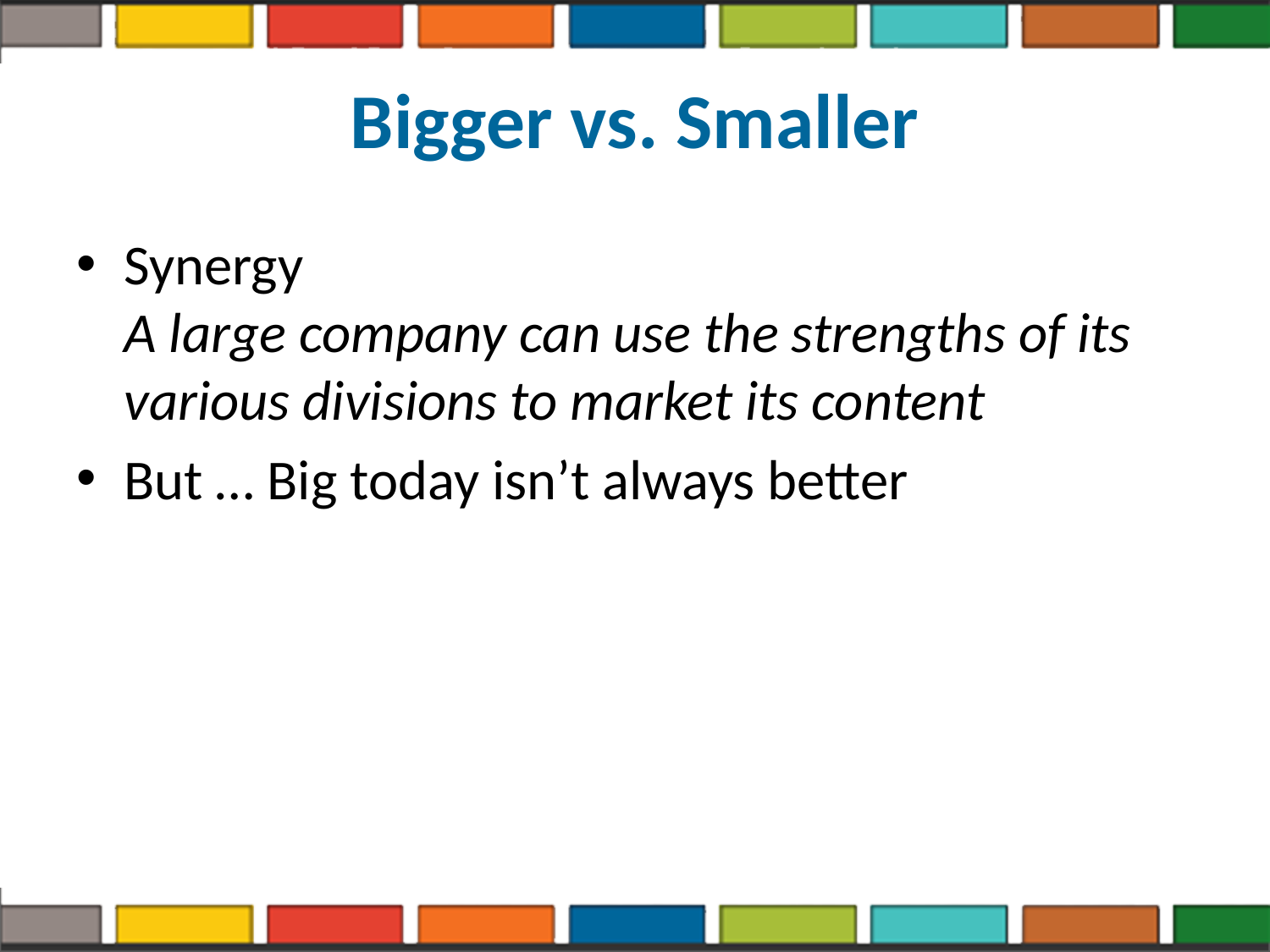

# Bigger vs. Smaller
Synergy
A large company can use the strengths of its various divisions to market its content
But … Big today isn’t always better